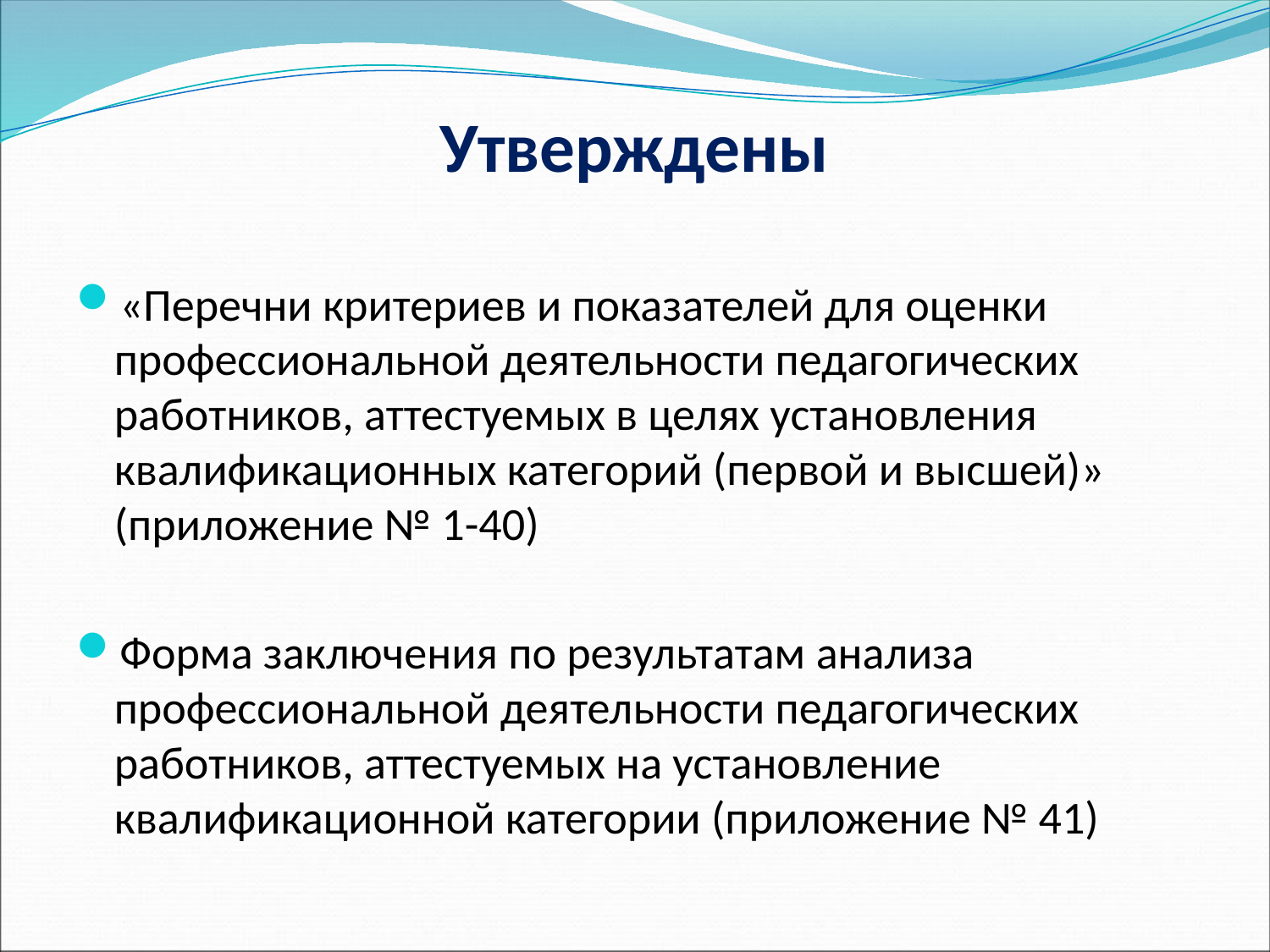

# Утверждены
«Перечни критериев и показателей для оценки профессиональной деятельности педагогических работников, аттестуемых в целях установления квалификационных категорий (первой и высшей)» (приложение № 1-40)

Форма заключения по результатам анализа профессиональной деятельности педагогических работников, аттестуемых на установление квалификационной категории (приложение № 41)